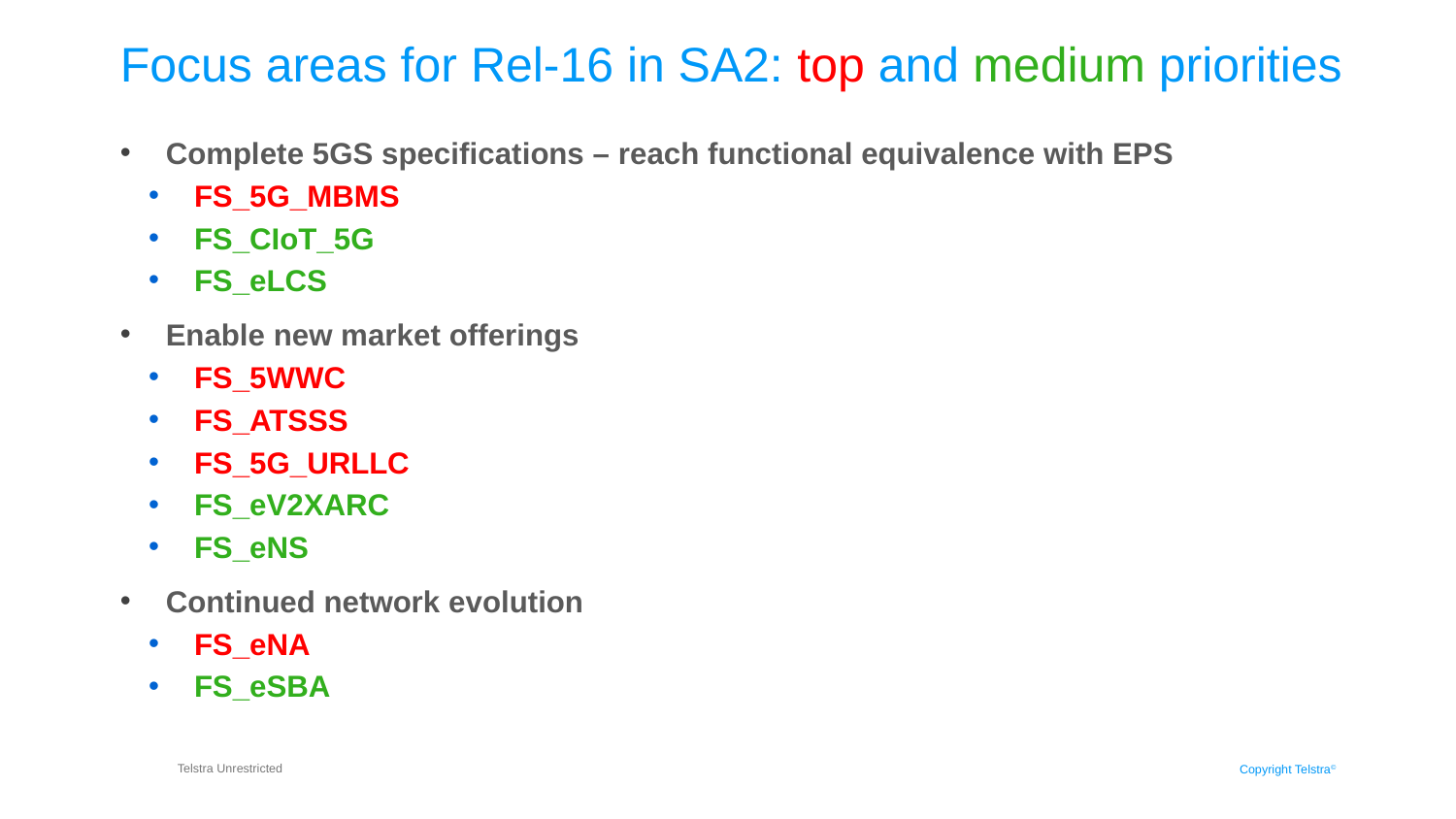

# Focus areas for Rel-16 in SA2: top and medium priorities
Complete 5GS specifications – reach functional equivalence with EPS
FS_5G_MBMS
FS_CIoT_5G
FS_eLCS
Enable new market offerings
FS_5WWC
FS_ATSSS
FS_5G_URLLC
FS_eV2XARC
FS_eNS
Continued network evolution
FS_eNA
FS_eSBA